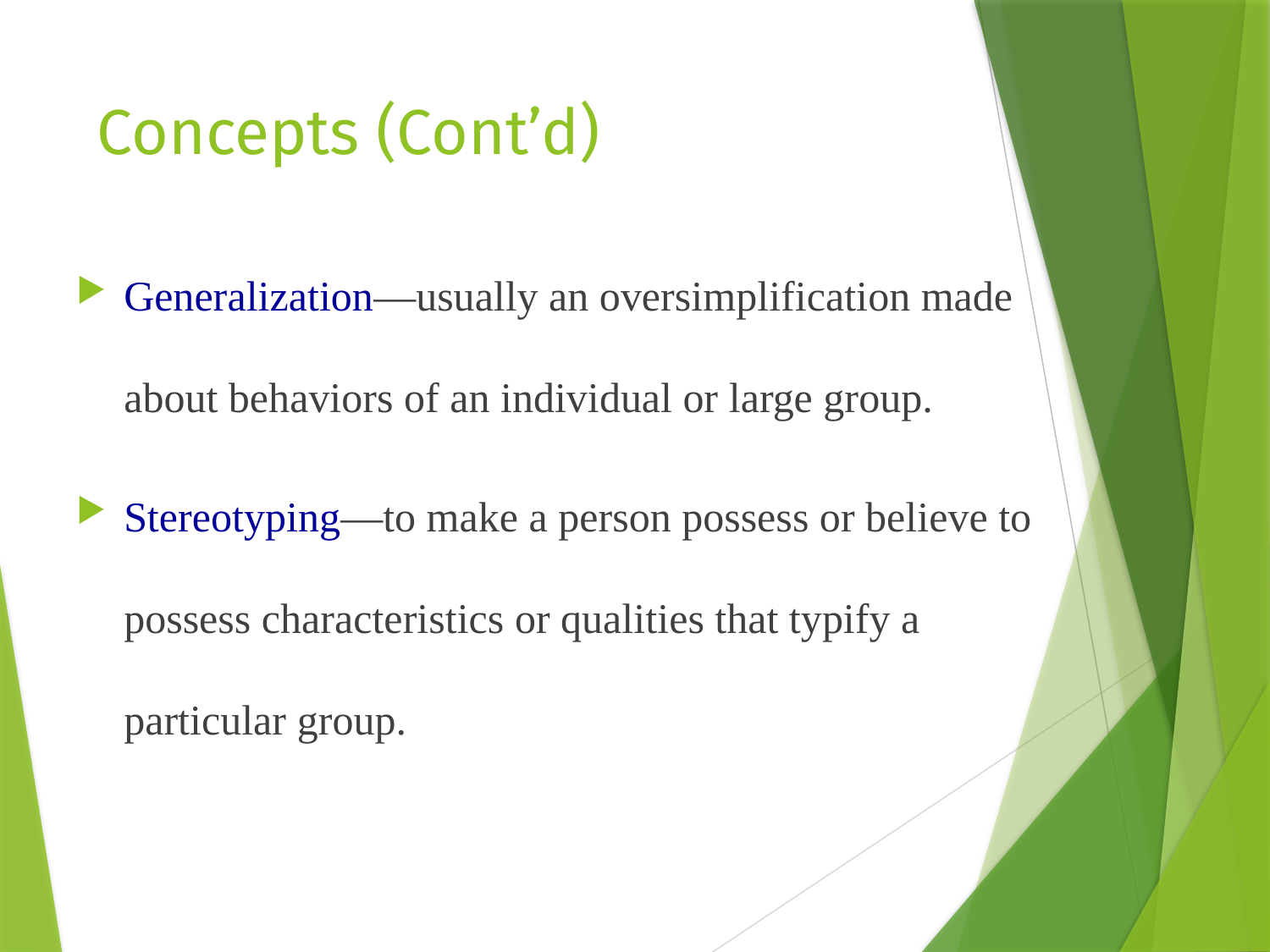

# Concepts (Cont’d)
Generalization—usually an oversimplification made about behaviors of an individual or large group.
Stereotyping—to make a person possess or believe to possess characteristics or qualities that typify a particular group.